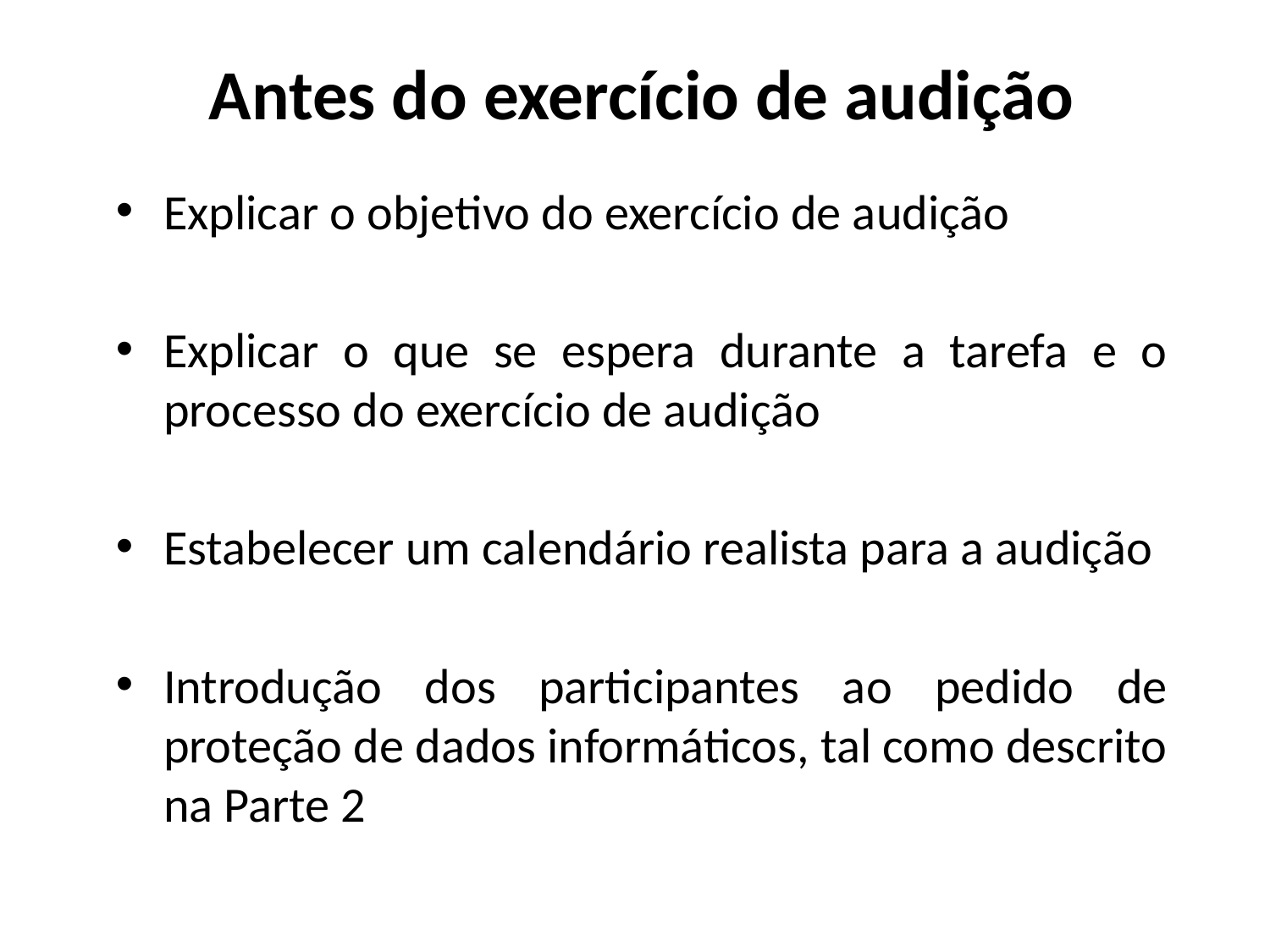

Antes do exercício de audição
Explicar o objetivo do exercício de audição

Explicar o que se espera durante a tarefa e o processo do exercício de audição

Estabelecer um calendário realista para a audição

Introdução dos participantes ao pedido de proteção de dados informáticos, tal como descrito na Parte 2